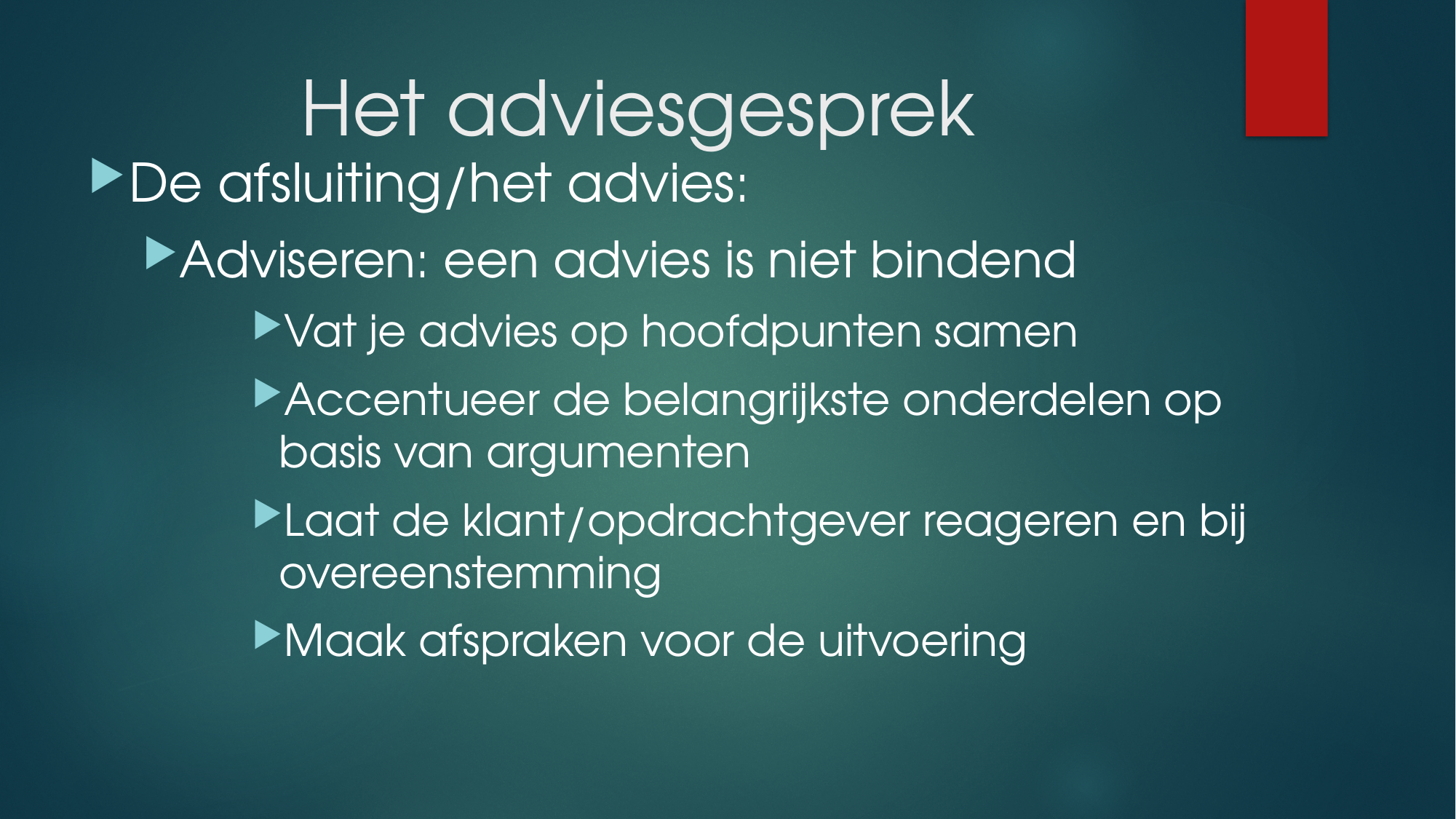

# Het adviesgesprek
De afsluiting/het advies:
Adviseren: een advies is niet bindend
Vat je advies op hoofdpunten samen
Accentueer de belangrijkste onderdelen op basis van argumenten
Laat de klant/opdrachtgever reageren en bij overeenstemming
Maak afspraken voor de uitvoering